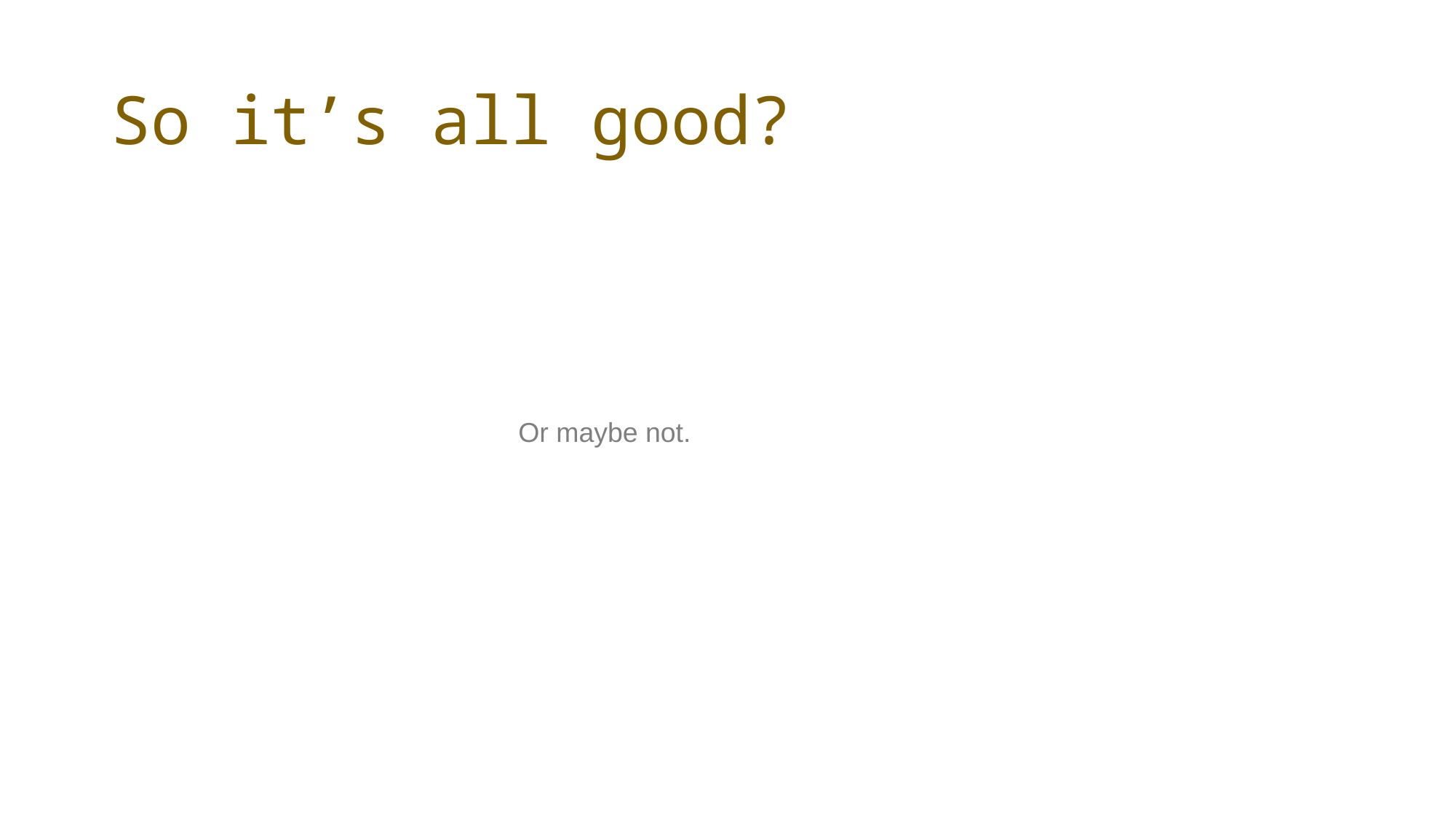

# So it’s all good?
Or maybe not.